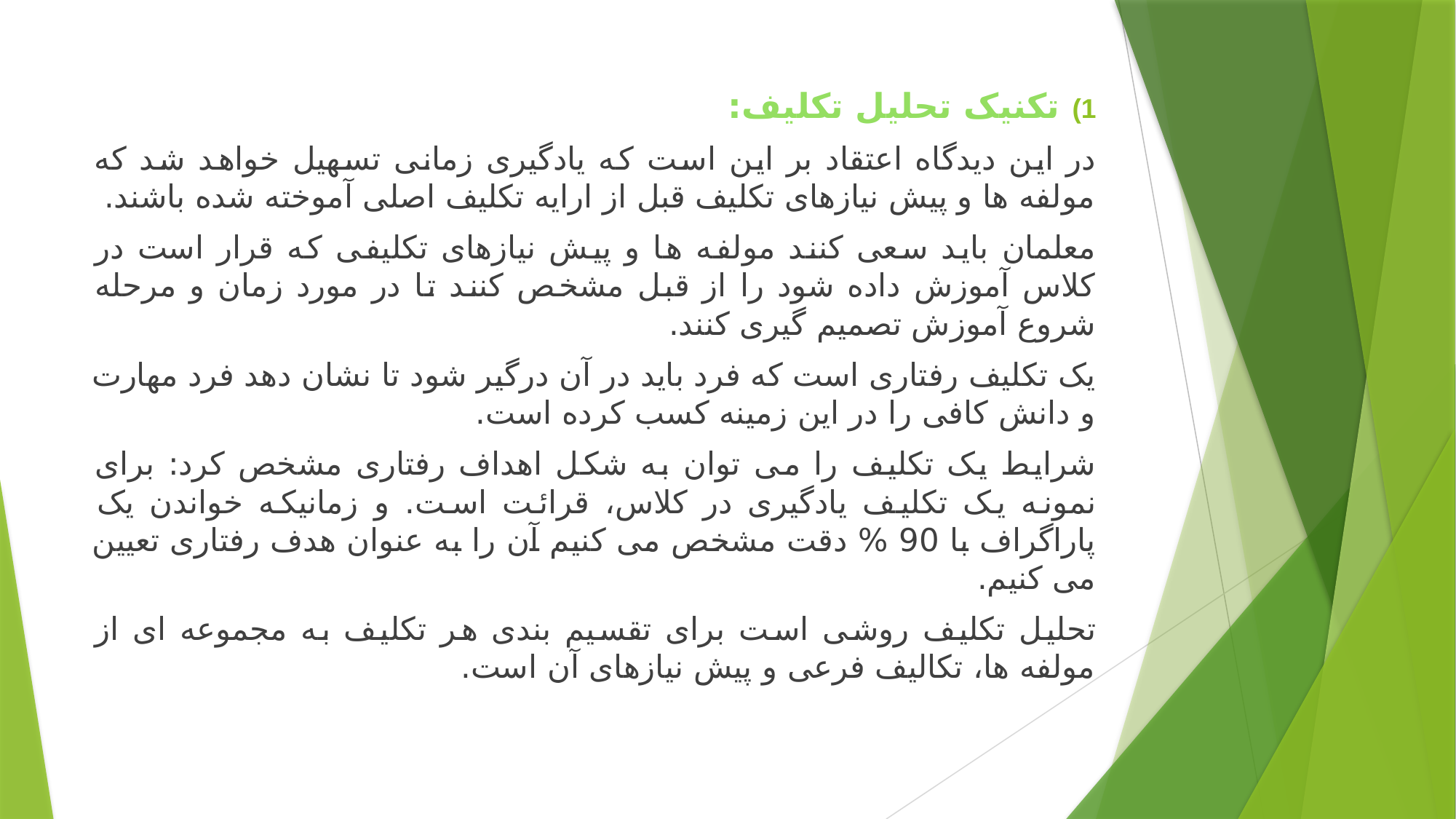

تکنیک تحلیل تکلیف:
در این دیدگاه اعتقاد بر این است که یادگیری زمانی تسهیل خواهد شد که مولفه ها و پیش نیازهای تکلیف قبل از ارایه تکلیف اصلی آموخته شده باشند.
معلمان باید سعی کنند مولفه ها و پیش نیازهای تکلیفی که قرار است در کلاس آموزش داده شود را از قبل مشخص کنند تا در مورد زمان و مرحله شروع آموزش تصمیم گیری کنند.
یک تکلیف رفتاری است که فرد باید در آن درگیر شود تا نشان دهد فرد مهارت و دانش کافی را در این زمینه کسب کرده است.
شرایط یک تکلیف را می توان به شکل اهداف رفتاری مشخص کرد: برای نمونه یک تکلیف یادگیری در کلاس، قرائت است. و زمانیکه خواندن یک پاراگراف با 90 % دقت مشخص می کنیم آن را به عنوان هدف رفتاری تعیین می کنیم.
تحلیل تکلیف روشی است برای تقسیم بندی هر تکلیف به مجموعه ای از مولفه ها، تکالیف فرعی و پیش نیازهای آن است.